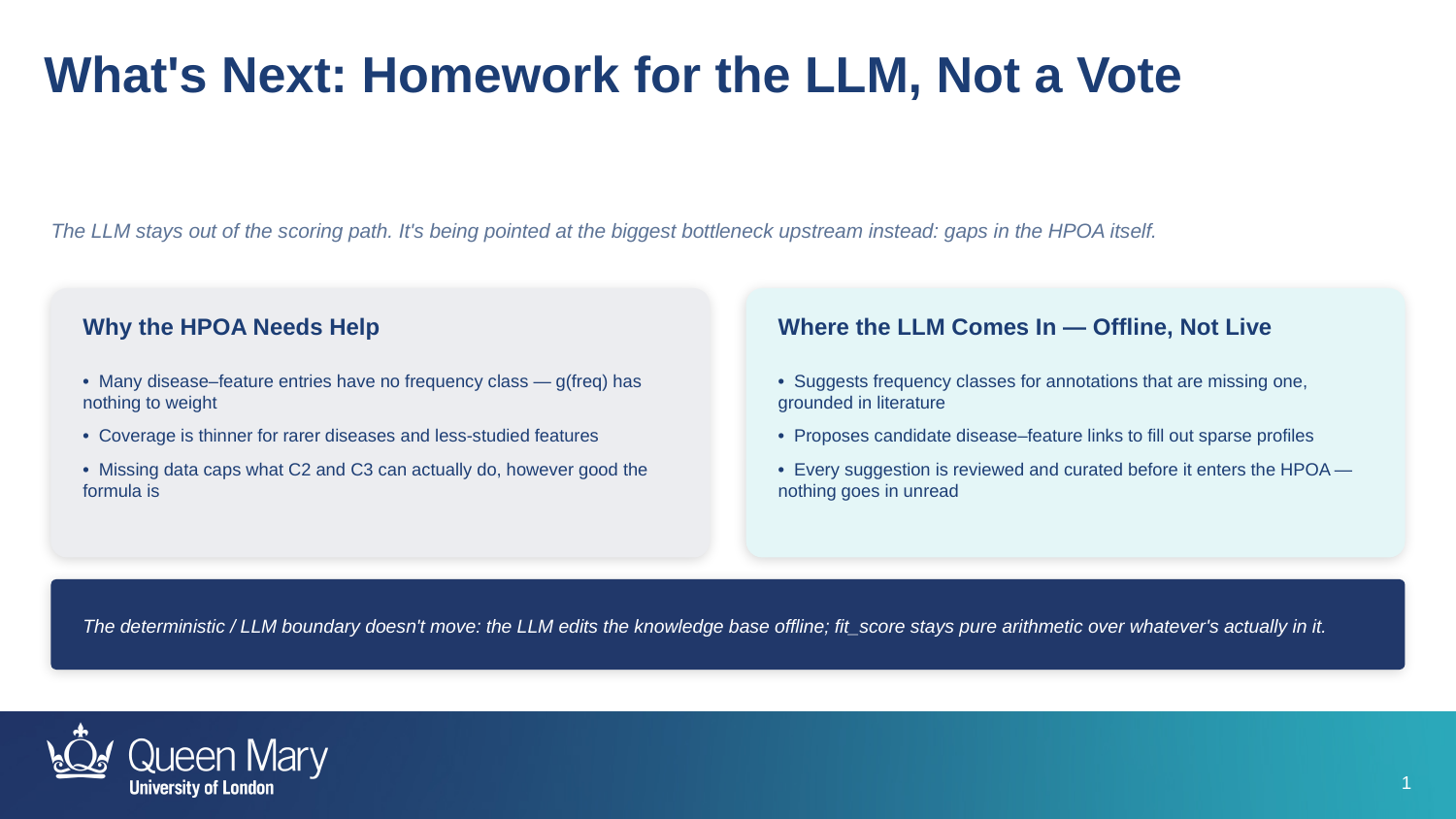

What's Next: Homework for the LLM, Not a Vote
The LLM stays out of the scoring path. It's being pointed at the biggest bottleneck upstream instead: gaps in the HPOA itself.

Why the HPOA Needs Help
Where the LLM Comes In — Offline, Not Live
•  Many disease–feature entries have no frequency class — g(freq) has nothing to weight
•  Coverage is thinner for rarer diseases and less-studied features
•  Missing data caps what C2 and C3 can actually do, however good the formula is
•  Suggests frequency classes for annotations that are missing one, grounded in literature
•  Proposes candidate disease–feature links to fill out sparse profiles
•  Every suggestion is reviewed and curated before it enters the HPOA — nothing goes in unread

The deterministic / LLM boundary doesn't move: the LLM edits the knowledge base offline; fit_score stays pure arithmetic over whatever's actually in it.